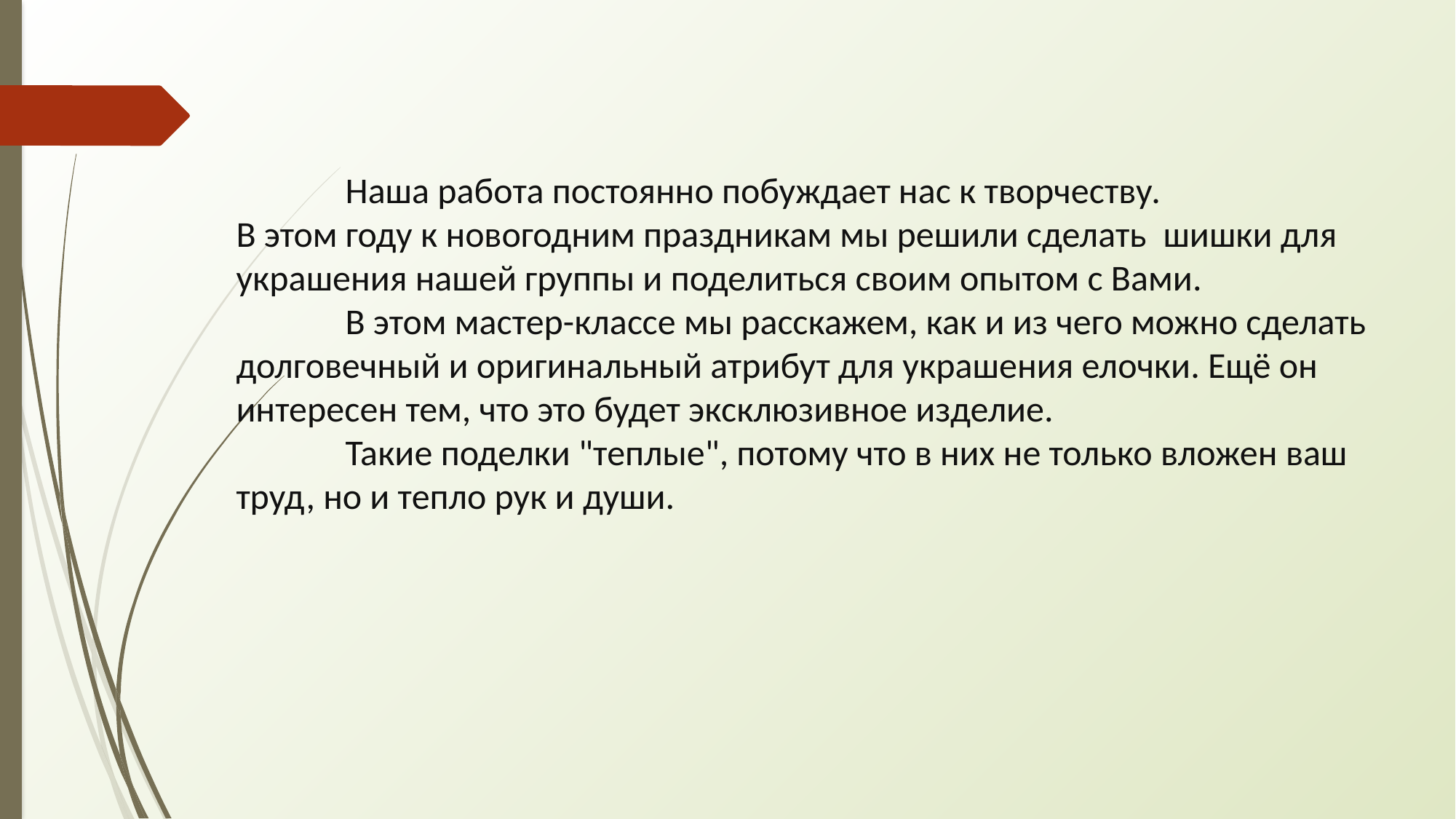

# Наша работа постоянно побуждает нас к творчеству. В этом году к новогодним праздникам мы решили сделать  шишки для украшения нашей группы и поделиться своим опытом с Вами. В этом мастер-классе мы расскажем, как и из чего можно сделать долговечный и оригинальный атрибут для украшения елочки. Ещё он интересен тем, что это будет эксклюзивное изделие. Такие поделки "теплые", потому что в них не только вложен ваш труд, но и тепло рук и души.